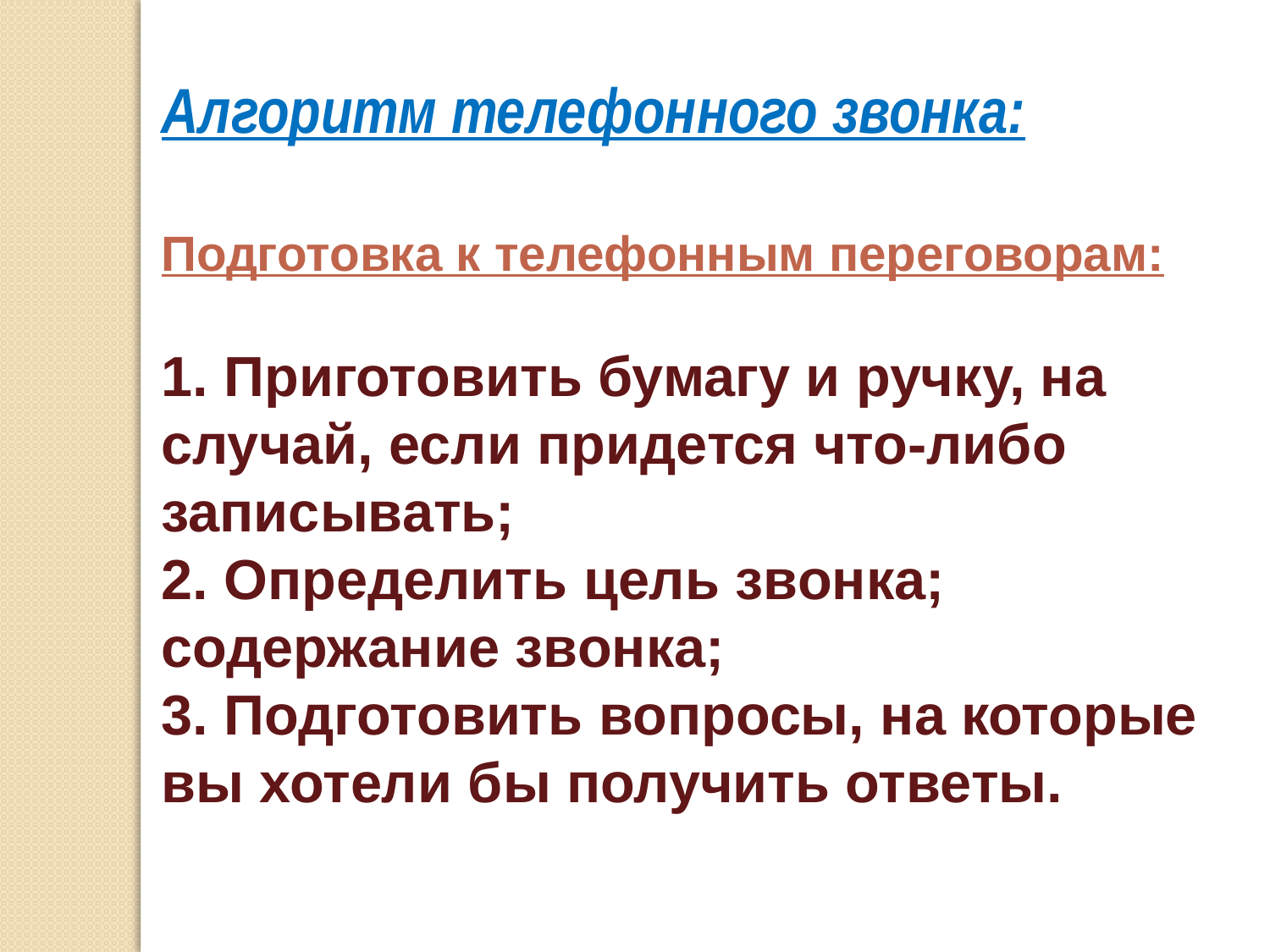

Алгоритм телефонного звонка:

Подготовка к телефонным переговорам:

1. Приготовить бумагу и ручку, на случай, если придется что-либо записывать;
2. Определить цель звонка;
содержание звонка;
3. Подготовить вопросы, на которые вы хотели бы получить ответы.